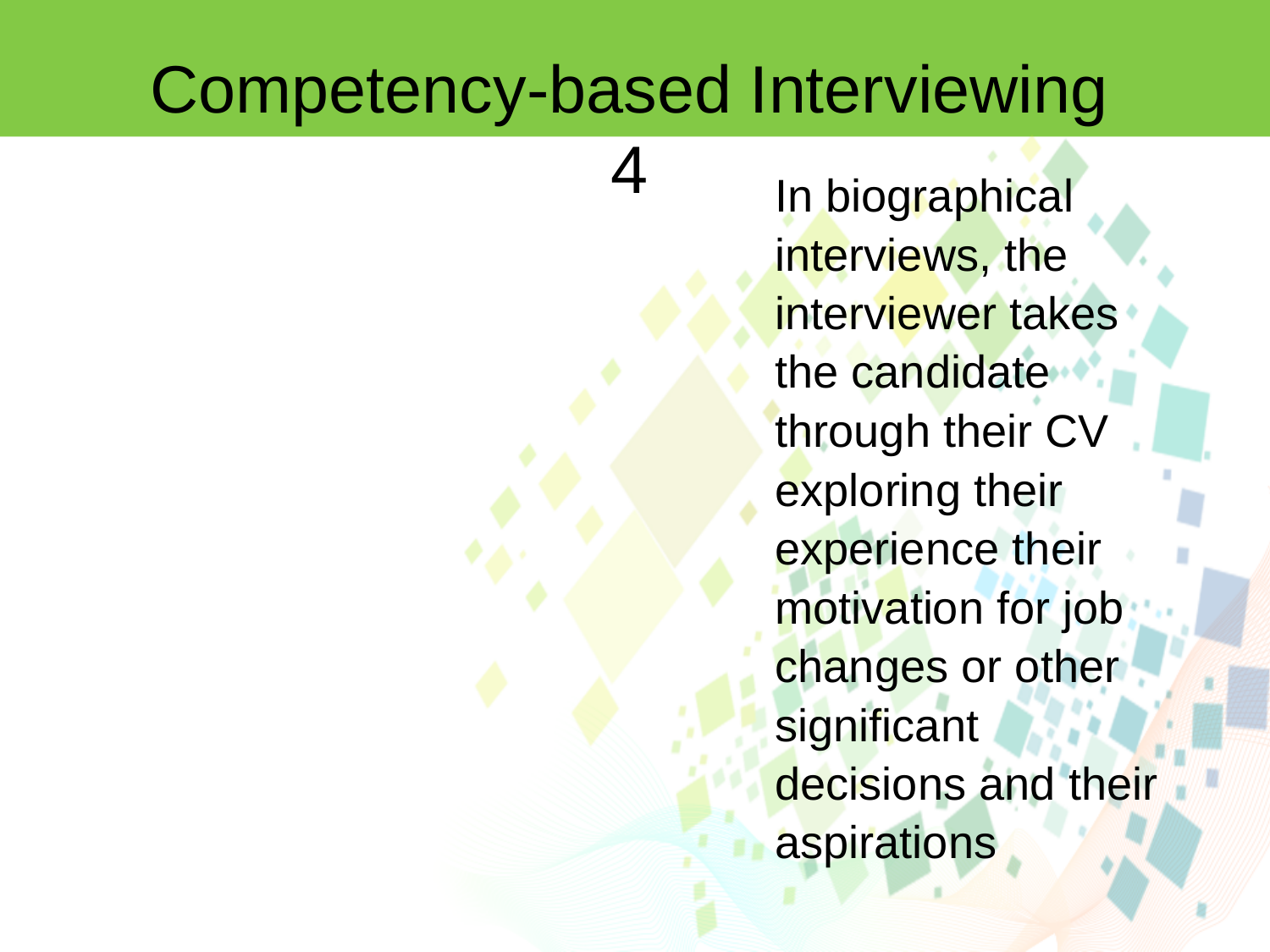

Competency-based Interviewing 4
In biographical interviews, the interviewer takes the candidate through their CV exploring their experience their motivation for job changes or other significant decisions and their aspirations